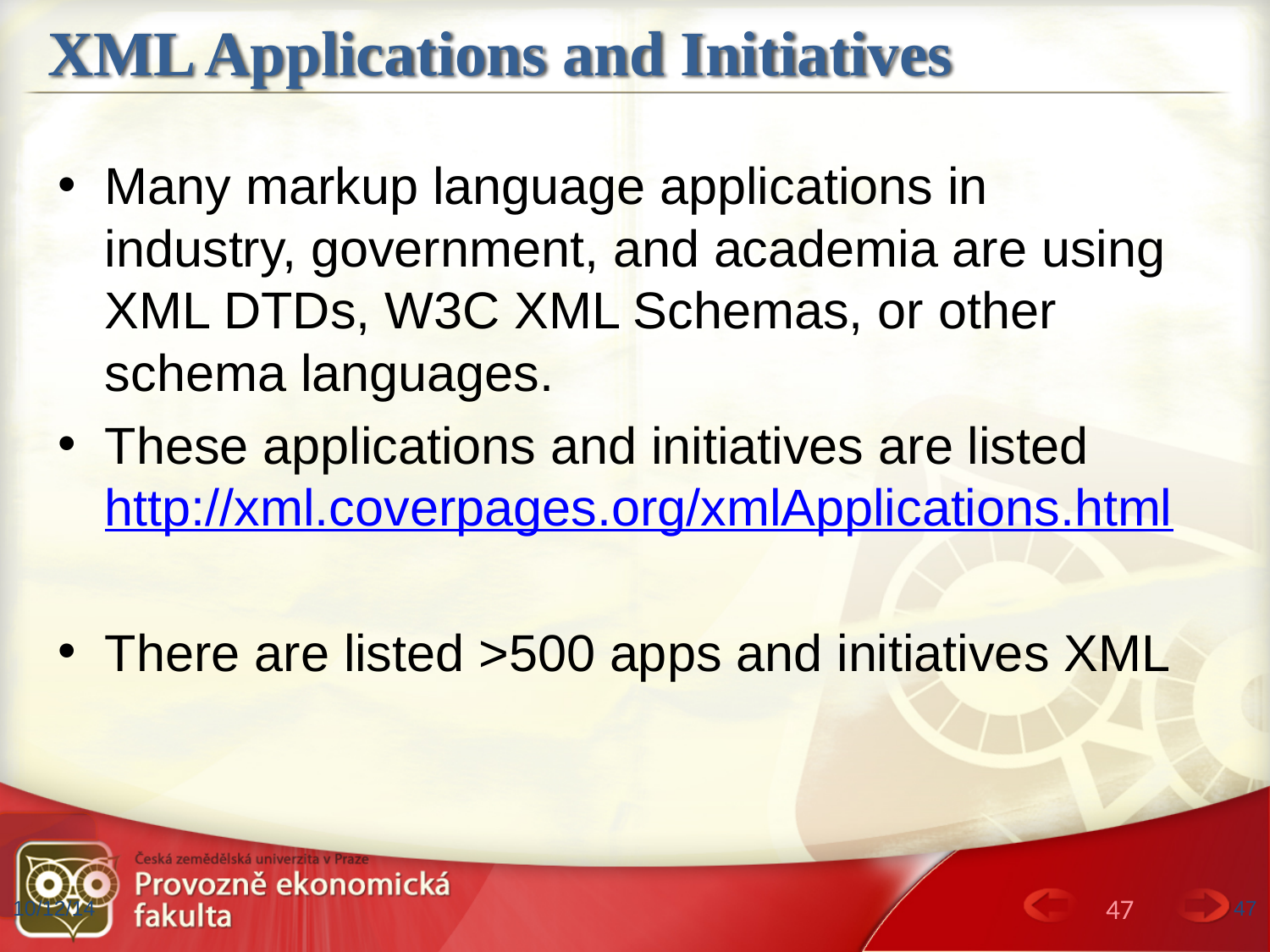

# XML Applications and Initiatives
Many markup language applications in industry, government, and academia are using XML DTDs, W3C XML Schemas, or other schema languages.
These applications and initiatives are listed http://xml.coverpages.org/xmlApplications.html

There are listed >500 apps and initiatives XML

10/12/14
47